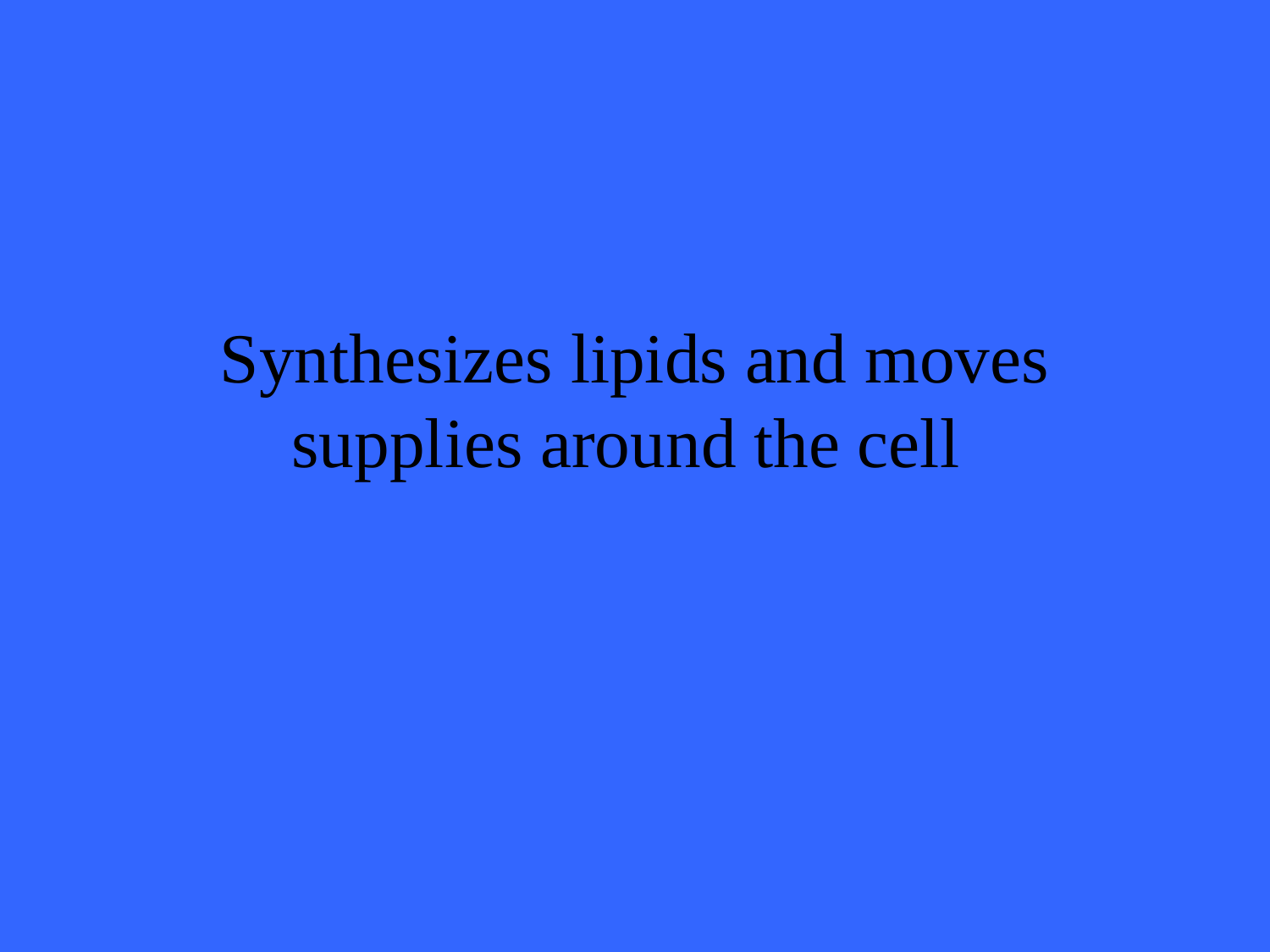

# Synthesizes lipids and moves supplies around the cell